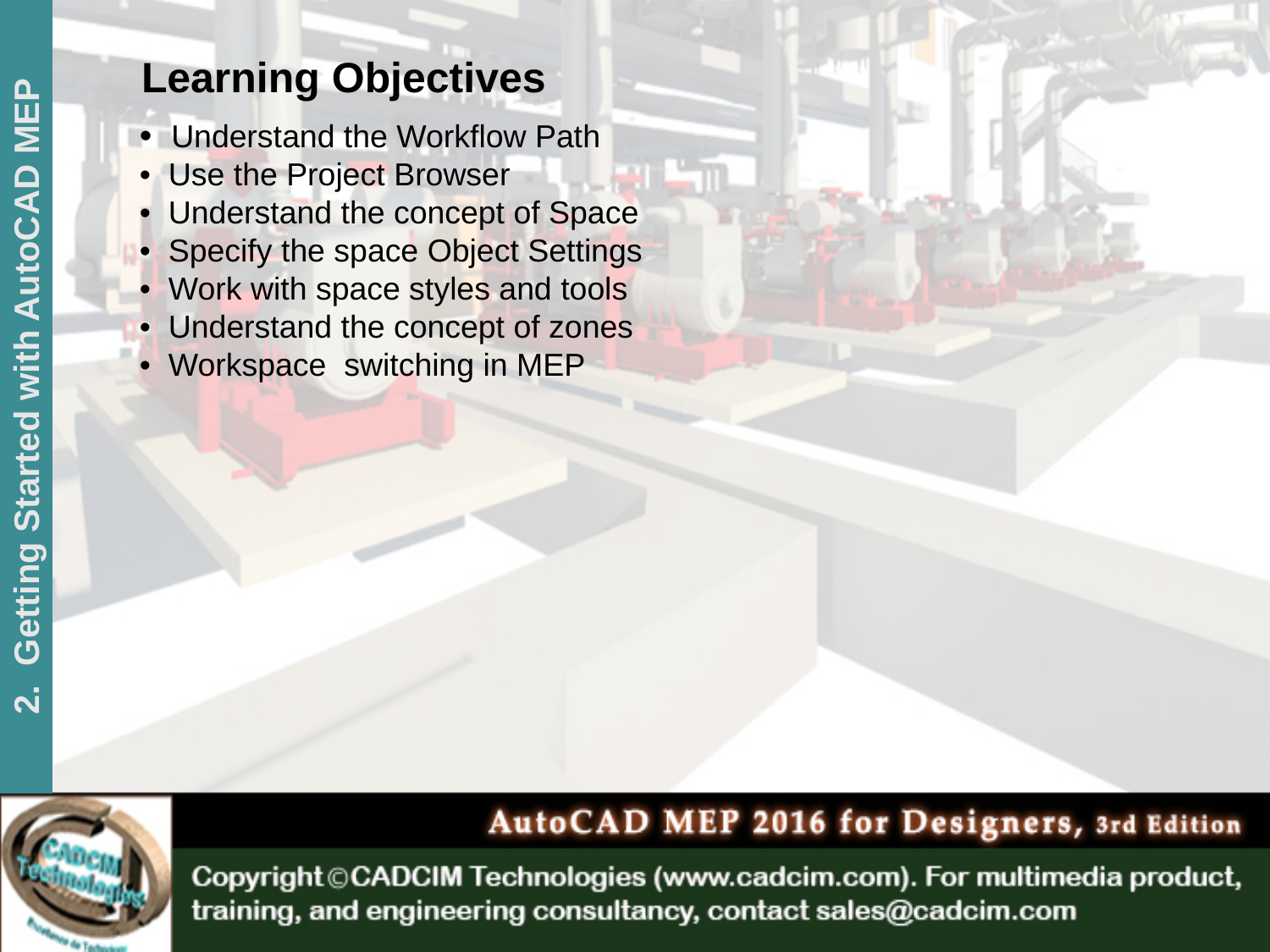

Learning Objectives
•  Understand the Workflow Path
•  Use the Project Browser
•  Understand the concept of Space
•  Specify the space Object Settings
•  Work with space styles and tools
•  Understand the concept of zones
•  Workspace  switching in MEP